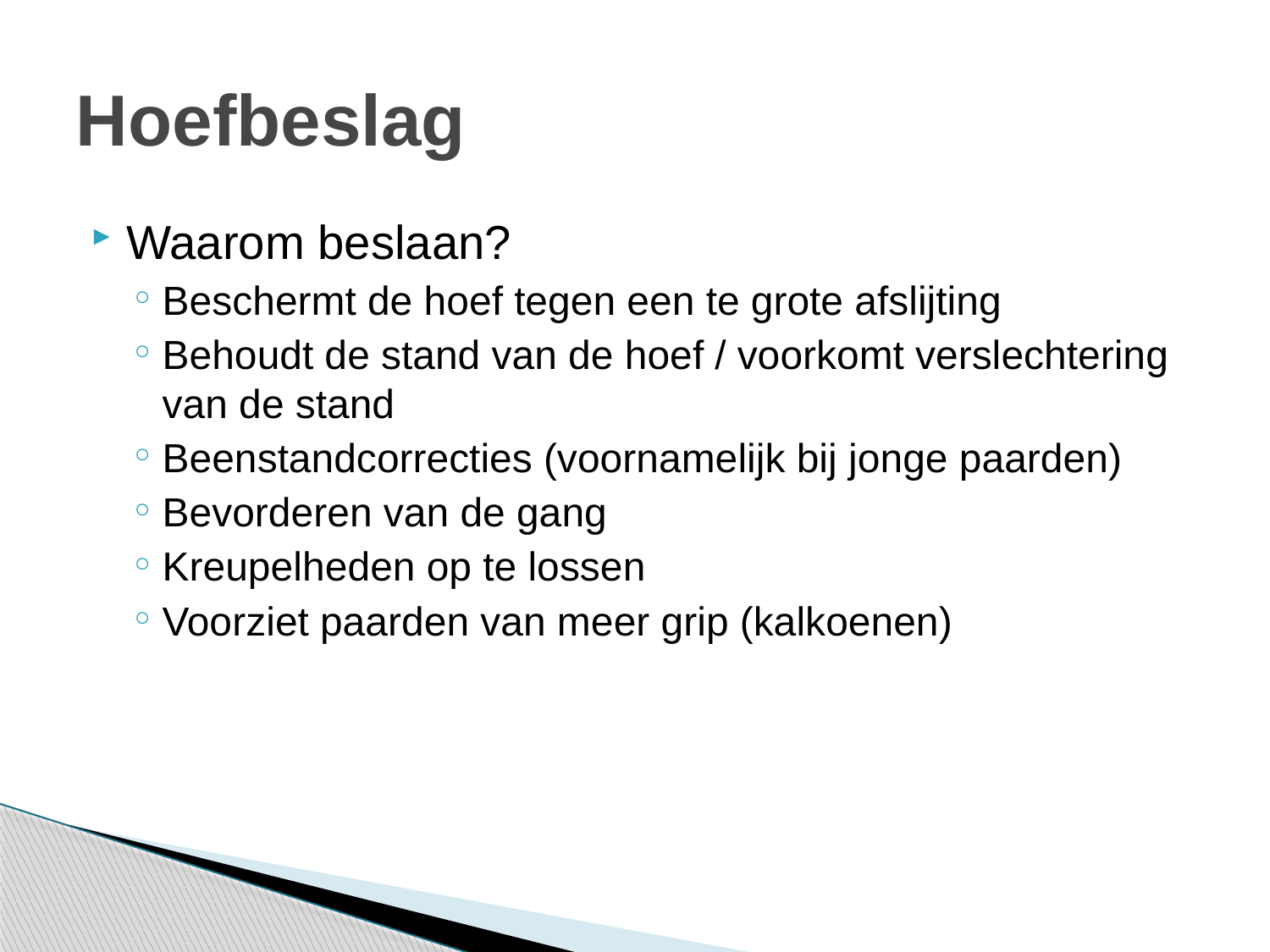

# Hoefbeslag
Waarom beslaan?
Beschermt de hoef tegen een te grote afslijting
Behoudt de stand van de hoef / voorkomt verslechtering van de stand
Beenstandcorrecties (voornamelijk bij jonge paarden)
Bevorderen van de gang
Kreupelheden op te lossen
Voorziet paarden van meer grip (kalkoenen)